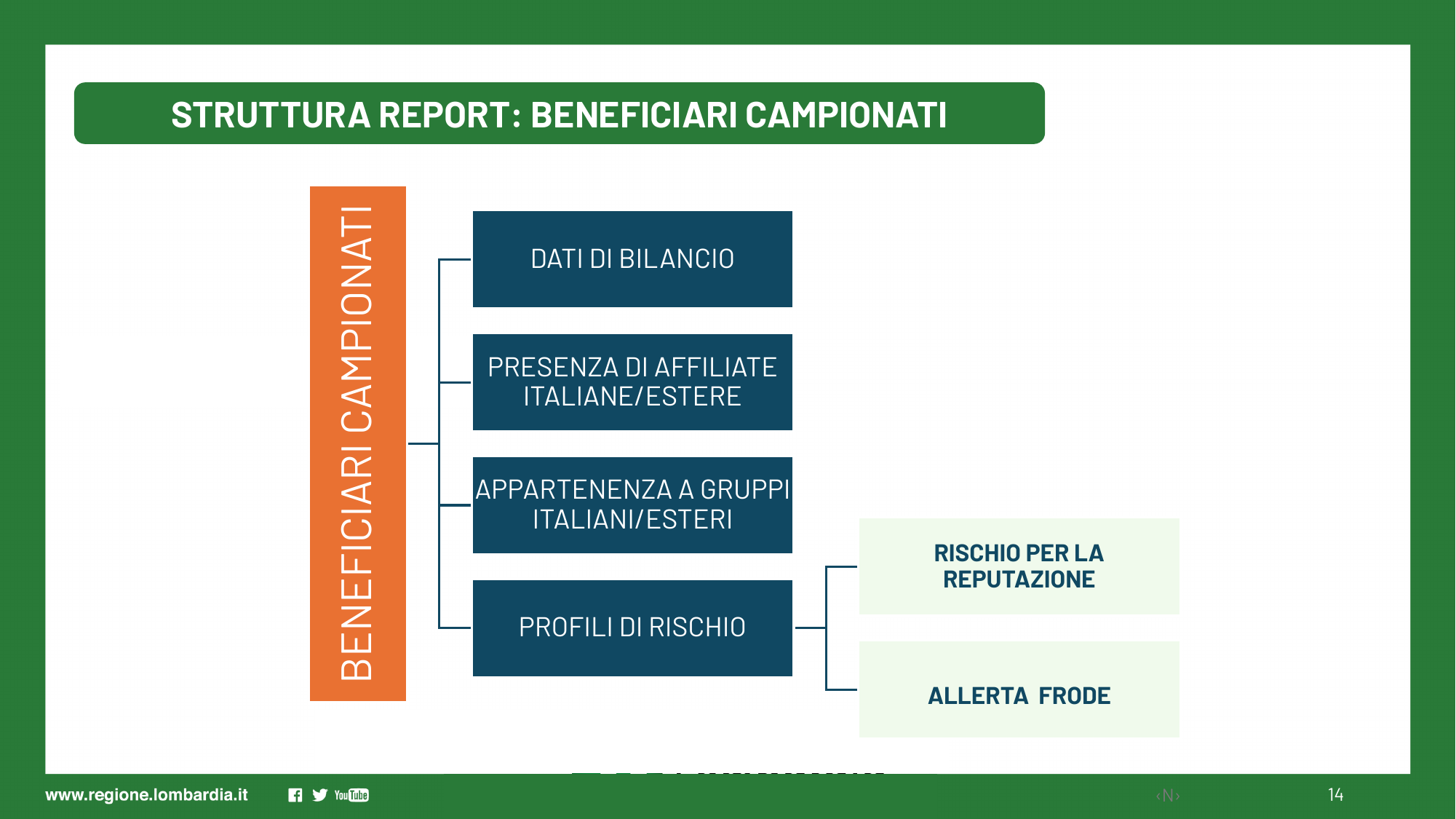

STRUTTURA REPORT: BENEFICIARI CAMPIONATI

DATI DI BILANCIO

PRESENZA DI AFFILIATE ITALIANE/ESTERE

BENEFICIARI CAMPIONATI

APPARTENENZA A GRUPPI ITALIANI/ESTERI
RISCHIO PER LA REPUTAZIONE

PROFILI DI RISCHIO

ALLERTA FRODE
14
‹N›